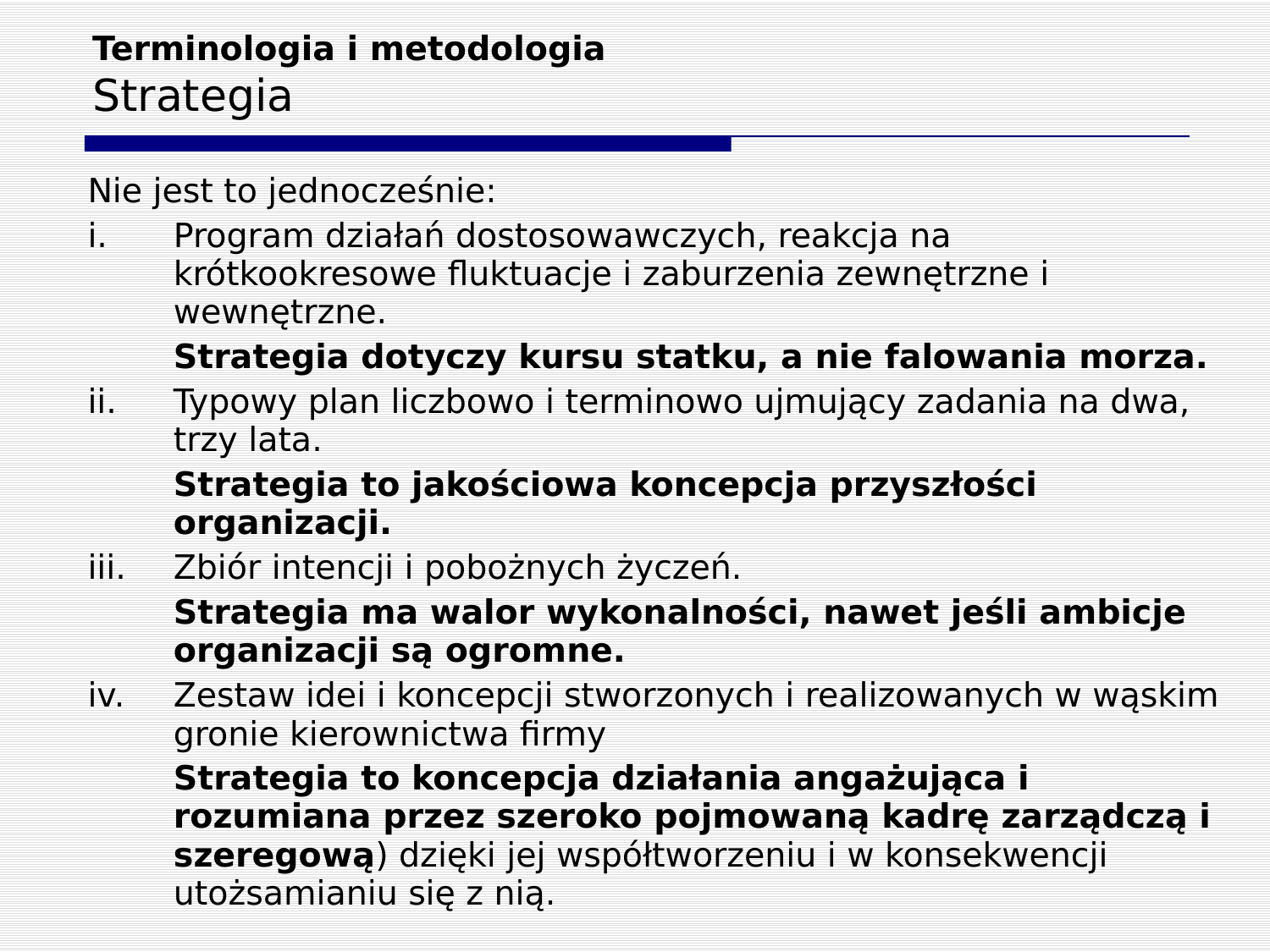

# Terminologia i metodologia Strategia
Nie jest to jednocześnie:
Program działań dostosowawczych, reakcja na krótkookresowe fluktuacje i zaburzenia zewnętrzne i wewnętrzne.
	Strategia dotyczy kursu statku, a nie falowania morza.
Typowy plan liczbowo i terminowo ujmujący zadania na dwa, trzy lata.
	Strategia to jakościowa koncepcja przyszłości organizacji.
Zbiór intencji i pobożnych życzeń.
	Strategia ma walor wykonalności, nawet jeśli ambicje organizacji są ogromne.
Zestaw idei i koncepcji stworzonych i realizowanych w wąskim gronie kierownictwa firmy
	Strategia to koncepcja działania angażująca i rozumiana przez szeroko pojmowaną kadrę zarządczą i szeregową) dzięki jej współtworzeniu i w konsekwencji utożsamianiu się z nią.